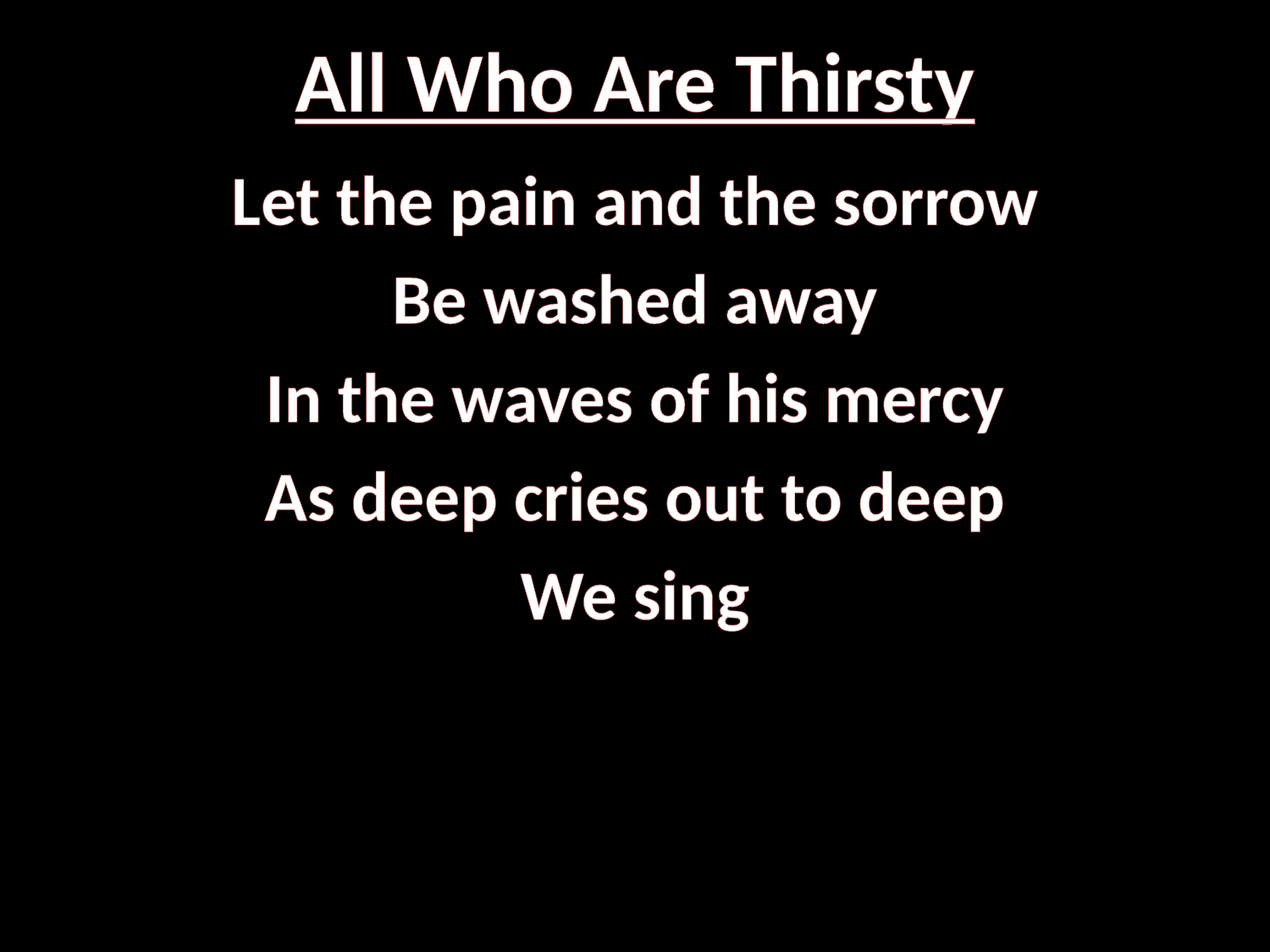

# All Who Are Thirsty
Let the pain and the sorrow
Be washed away
In the waves of his mercy
As deep cries out to deep
We sing